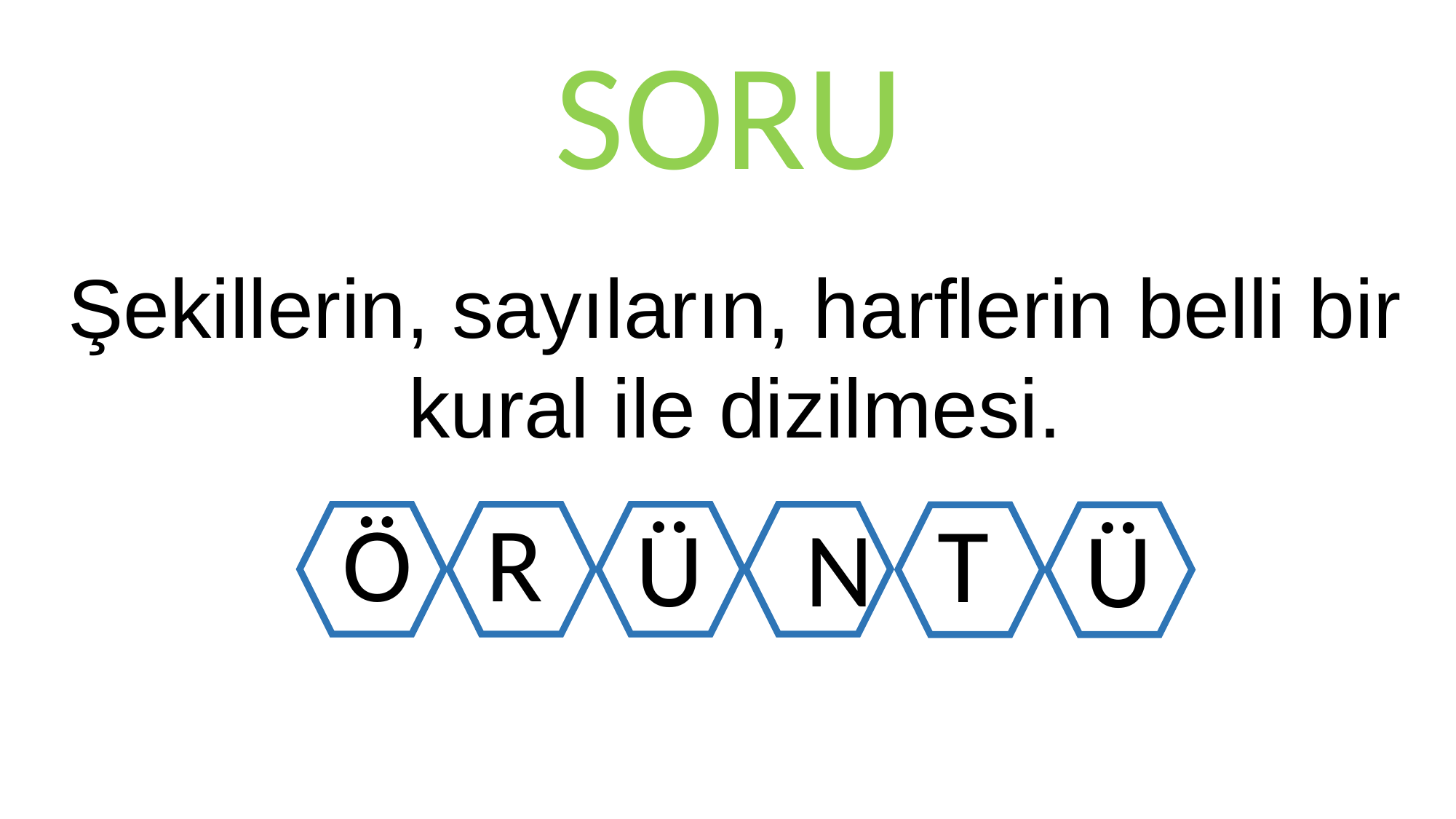

SORU
Şekillerin, sayıların, harflerin belli bir kural ile dizilmesi.
Ö
R
T
Ü
N
Ü